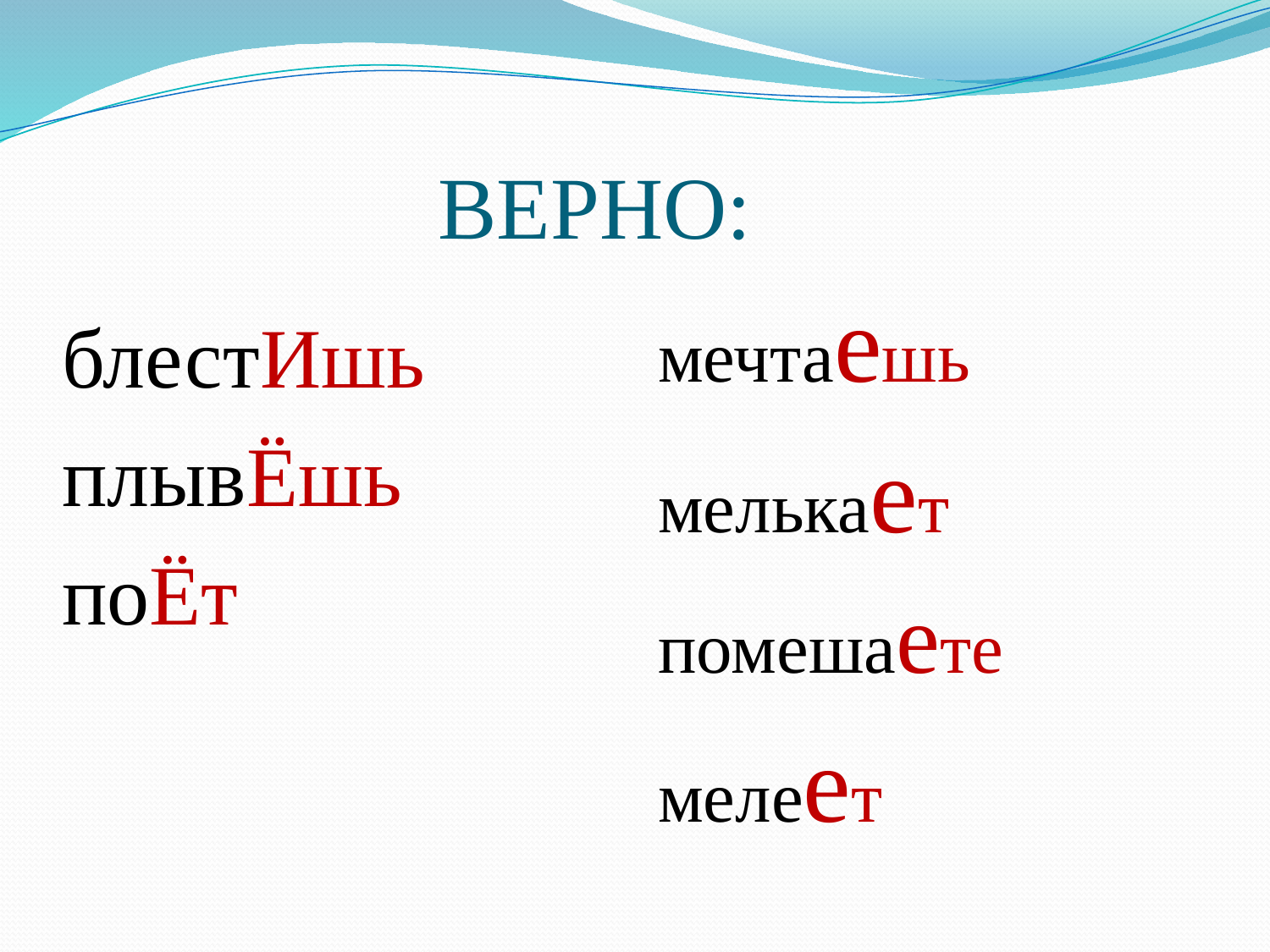

# ВЕРНО:
мечтаешь
мелькает
помешаете
мелеет

блестИшь
плывЁшь
поЁт